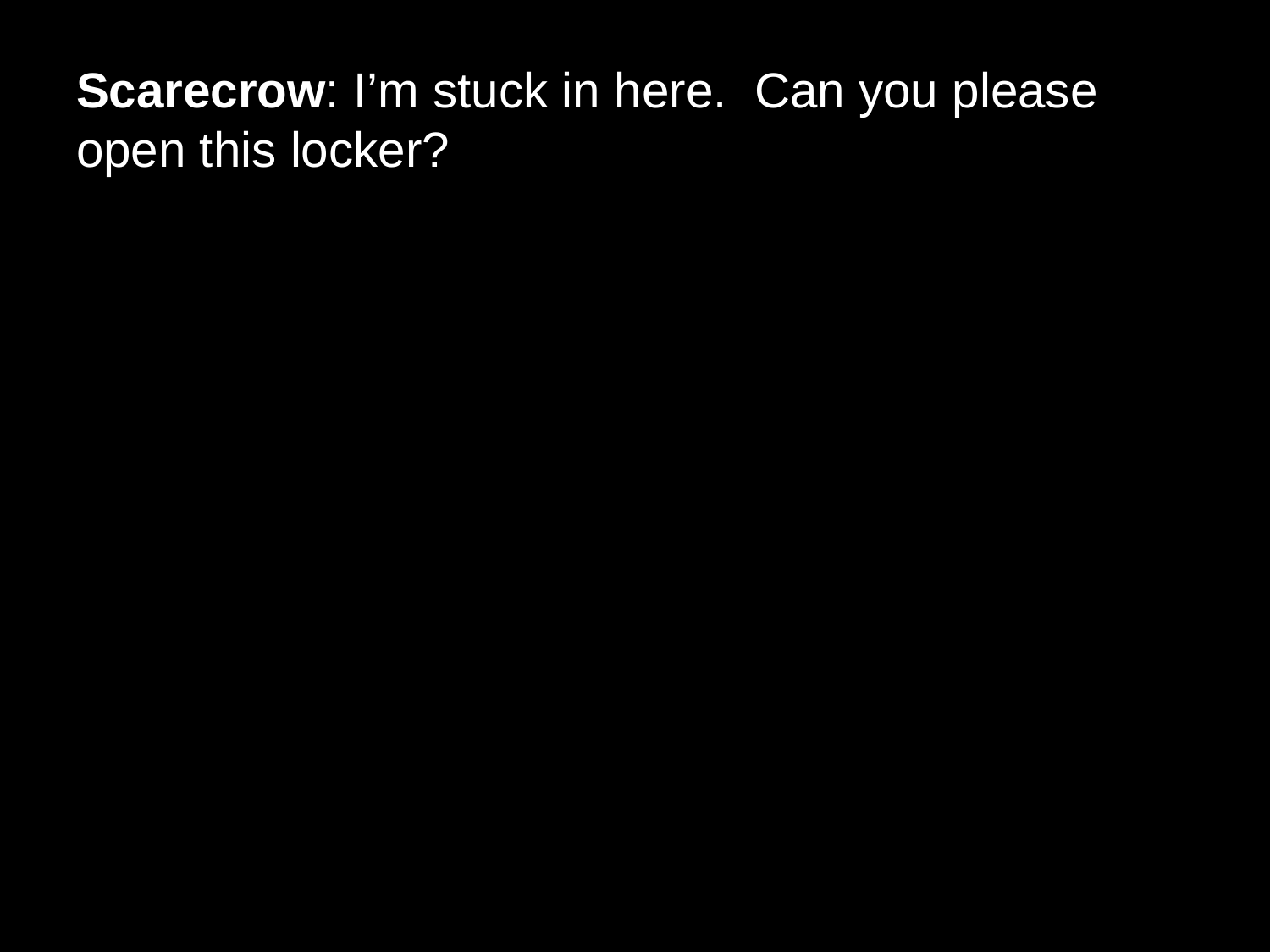

# Scarecrow: I’m stuck in here.  Can you please open this locker?